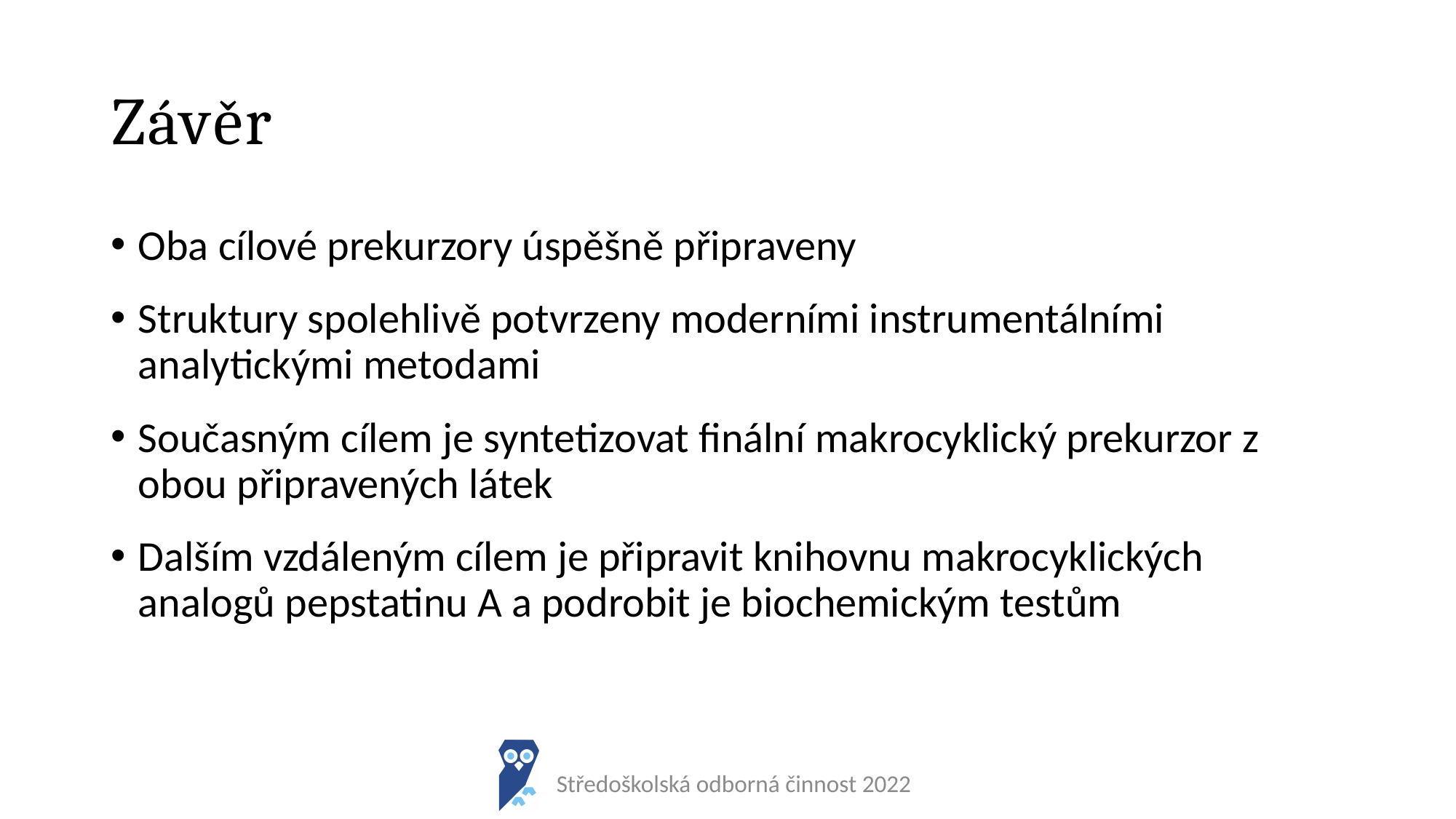

# Závěr
Oba cílové prekurzory úspěšně připraveny
Struktury spolehlivě potvrzeny moderními instrumentálními analytickými metodami
Současným cílem je syntetizovat finální makrocyklický prekurzor z obou připravených látek
Dalším vzdáleným cílem je připravit knihovnu makrocyklických analogů pepstatinu A a podrobit je biochemickým testům

Středoškolská odborná činnost 2022